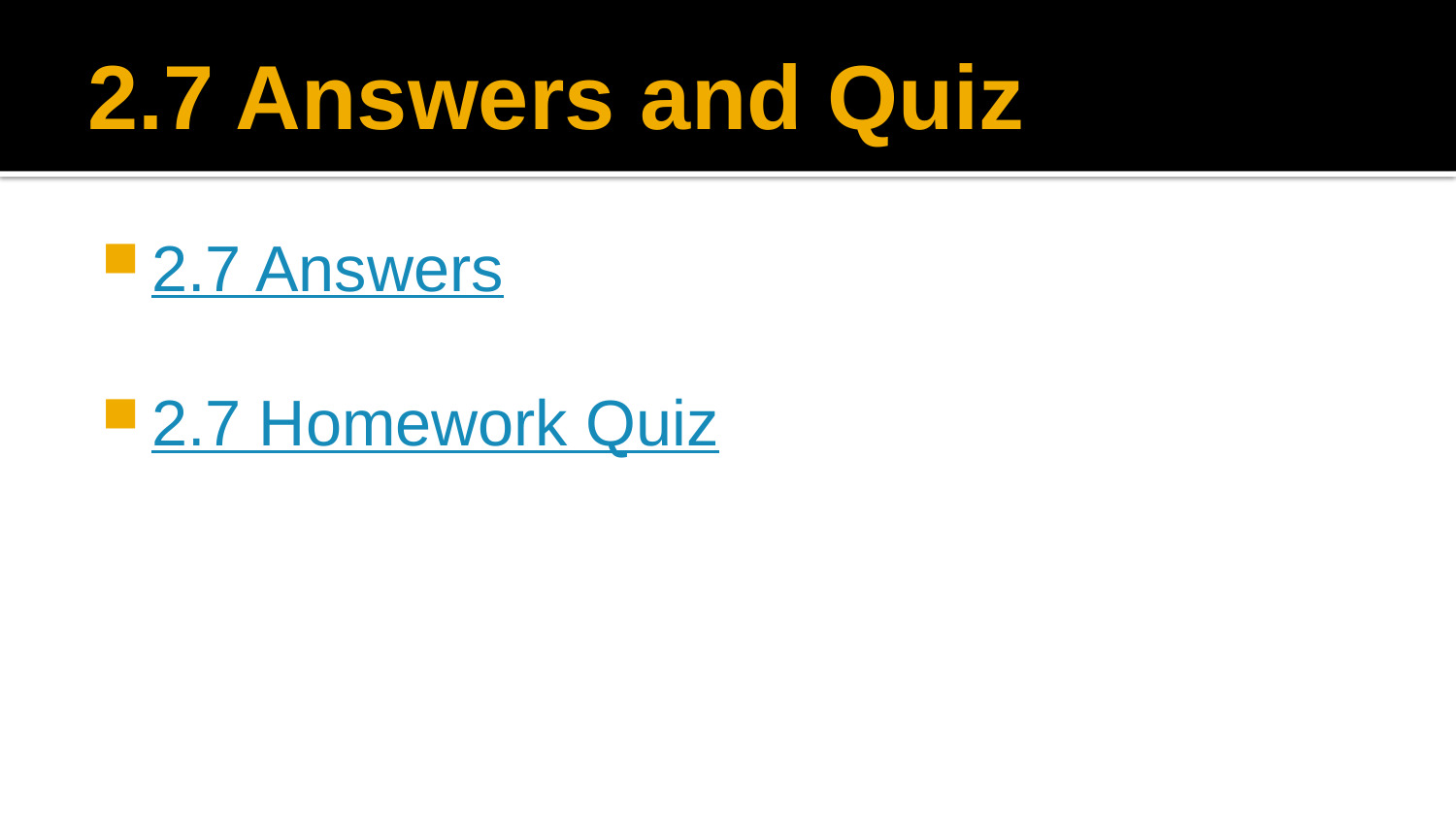

# 2.7 Answers and Quiz
2.7 Answers

2.7 Homework Quiz